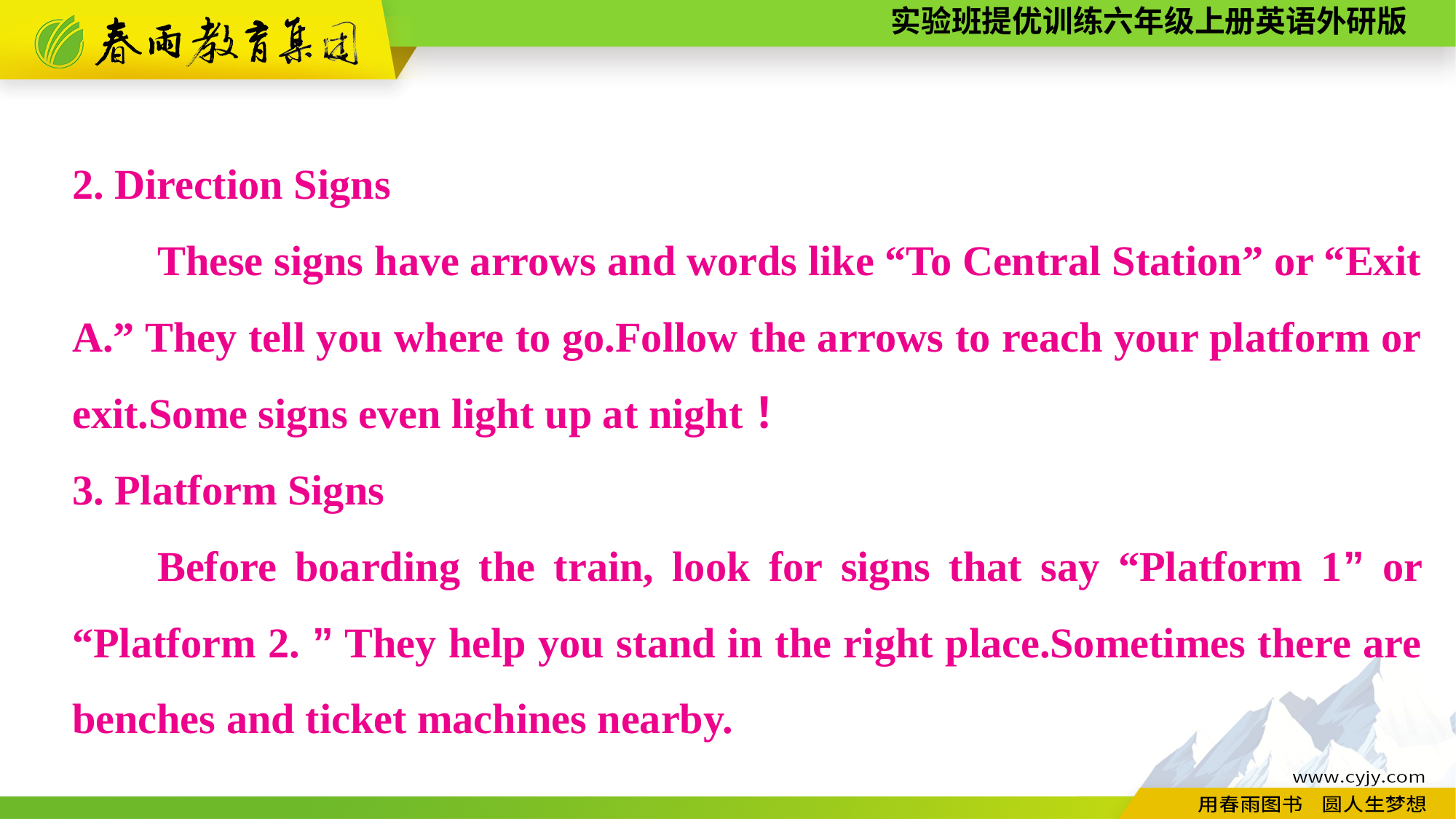

2. Direction Signs
These signs have arrows and words like “To Central Station” or “Exit A.” They tell you where to go.Follow the arrows to reach your platform or exit.Some signs even light up at night！
3. Platform Signs
Before boarding the train, look for signs that say “Platform 1” or “Platform 2. ” They help you stand in the right place.Sometimes there are benches and ticket machines nearby.